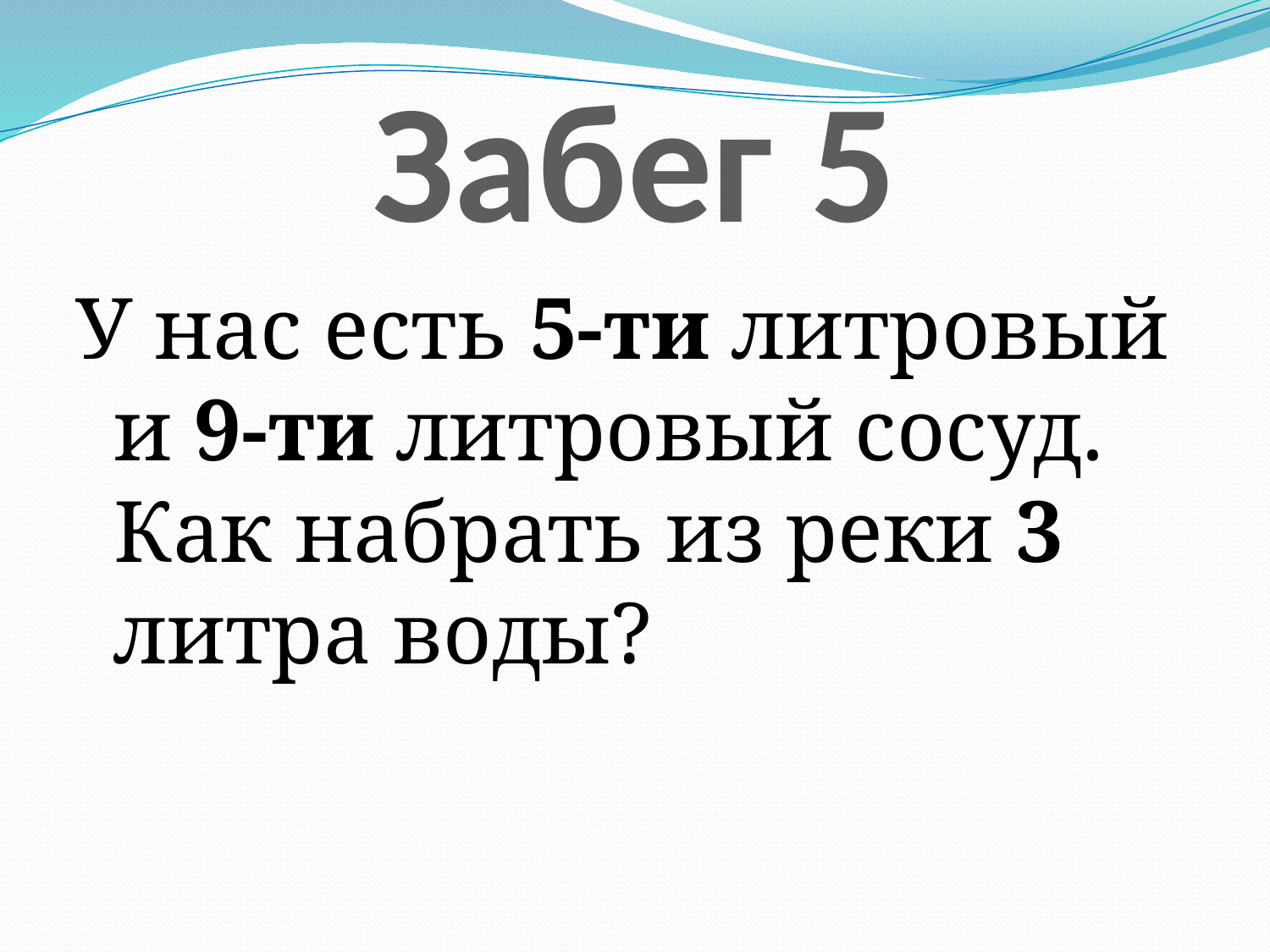

# Забег 5
У нас есть 5-ти литровый и 9-ти литровый сосуд. Как набрать из реки 3 литра воды?